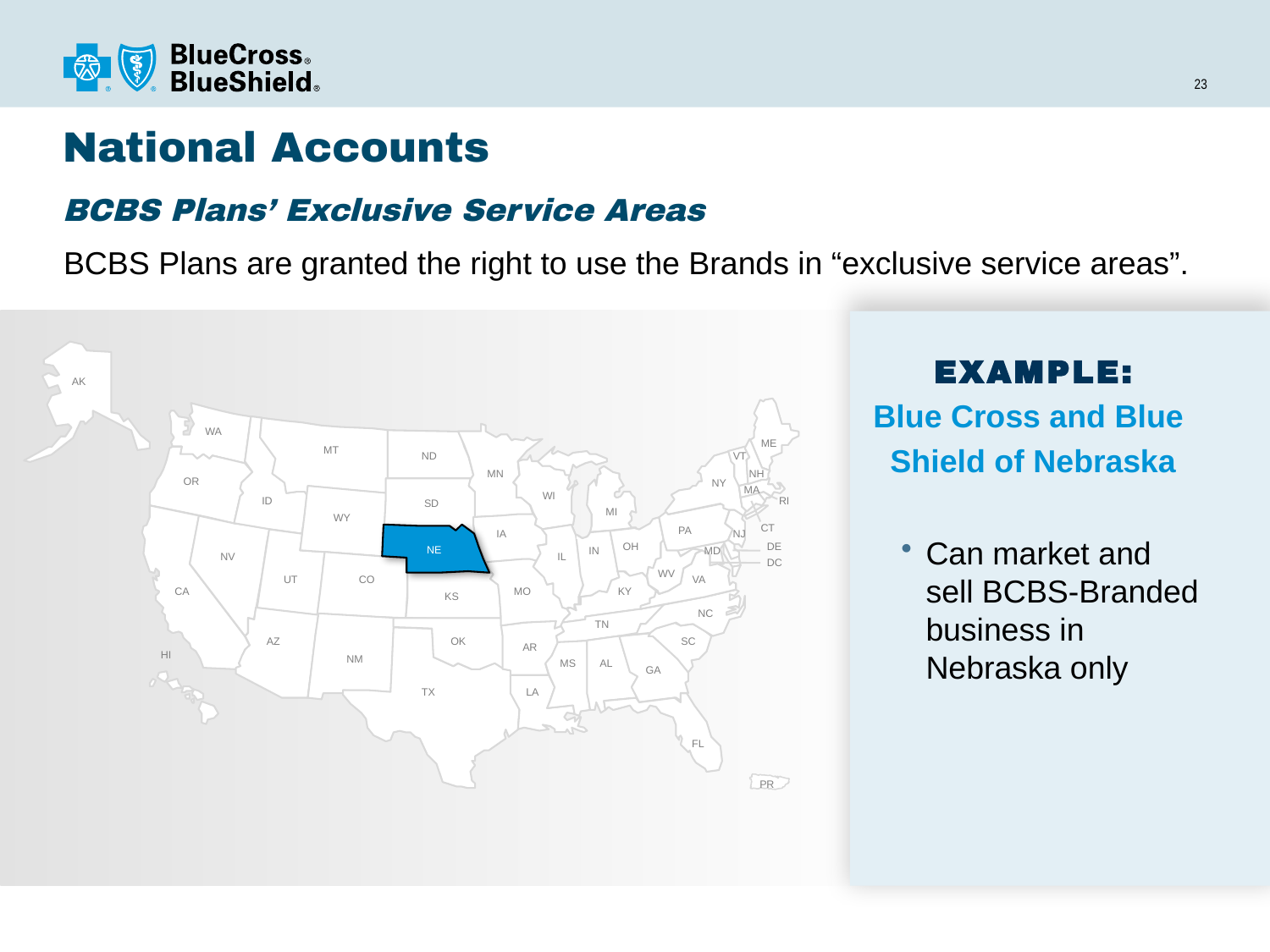

# National Accounts BCBS Plans’ Exclusive Service Areas
BCBS Plans are granted the right to use the Brands in “exclusive service areas”.

Example:
Blue Cross and Blue
Shield of Nebraska

AK

WA

ME

MT

ND
VT

NH
MN
OR
NY

MA

WI

ID
RI

SD

MI

WY

CT
PA

NE

Can market and
sell BCBS-Branded business in
Nebraska only
IA
NJ

OH

DE

NE
IN
MD
NV
IL

DC

WV

UT
CO
VA
CA
MO
KY
KS

NC

TN

AZ
OK
SC

AR

HI
NM
MS
AL
GA

TX
LA

FL

PR